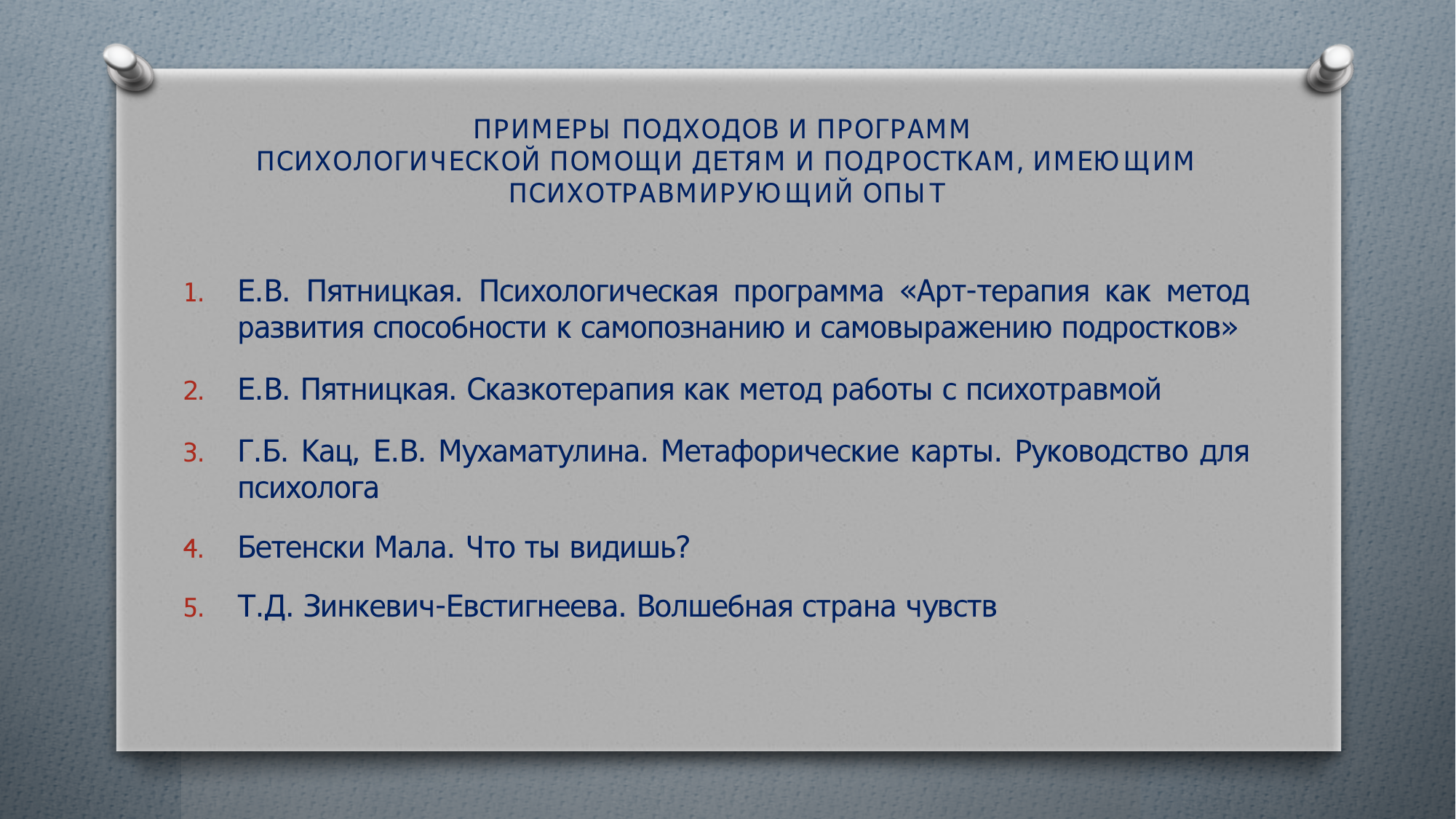

# ПРИМЕРЫ ПОДХОДОВ И ПРОГРАММ ПСИХОЛОГИЧЕСКОЙ ПОМОЩИ ДЕТЯМ И ПОДРОСТКАМ, ИМЕЮЩИМ ПСИХОТРАВМИРУЮЩИЙ ОПЫТ
Е.В. Пятницкая. Психологическая программа «Арт-терапия как метод развития способности к самопознанию и самовыражению подростков»

Е.В. Пятницкая. Сказкотерапия как метод работы с психотравмой

Г.Б. Кац, Е.В. Мухаматулина. Метафорические карты. Руководство для психолога

Бетенски Мала. Что ты видишь?

Т.Д. Зинкевич-Евстигнеева. Волшебная страна чувств